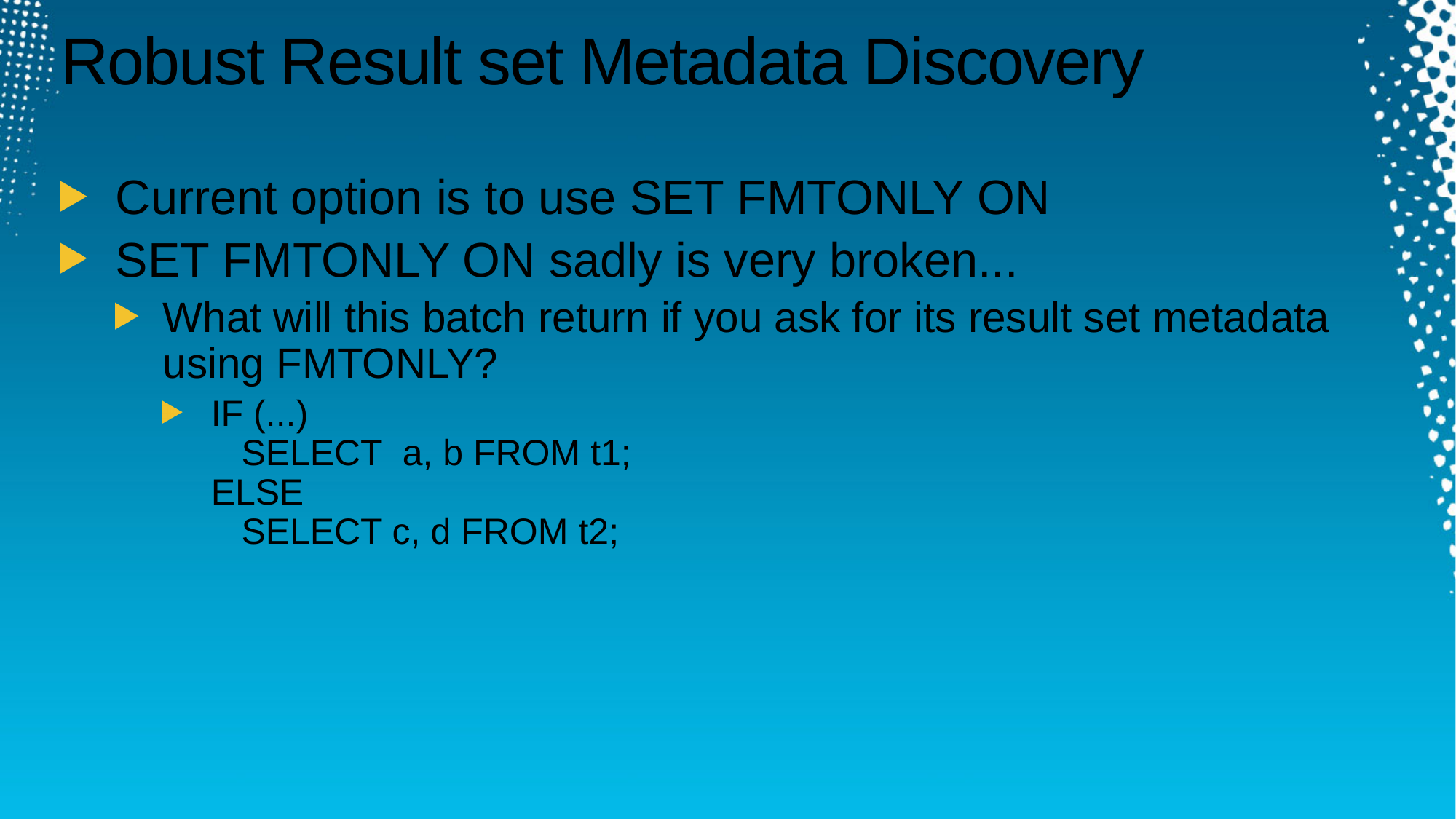

# Robust Result set Metadata Discovery
Current option is to use SET FMTONLY ON
SET FMTONLY ON sadly is very broken...
What will this batch return if you ask for its result set metadata using FMTONLY?
IF (...)
   SELECT  a, b FROM t1;
ELSE
   SELECT c, d FROM t2;